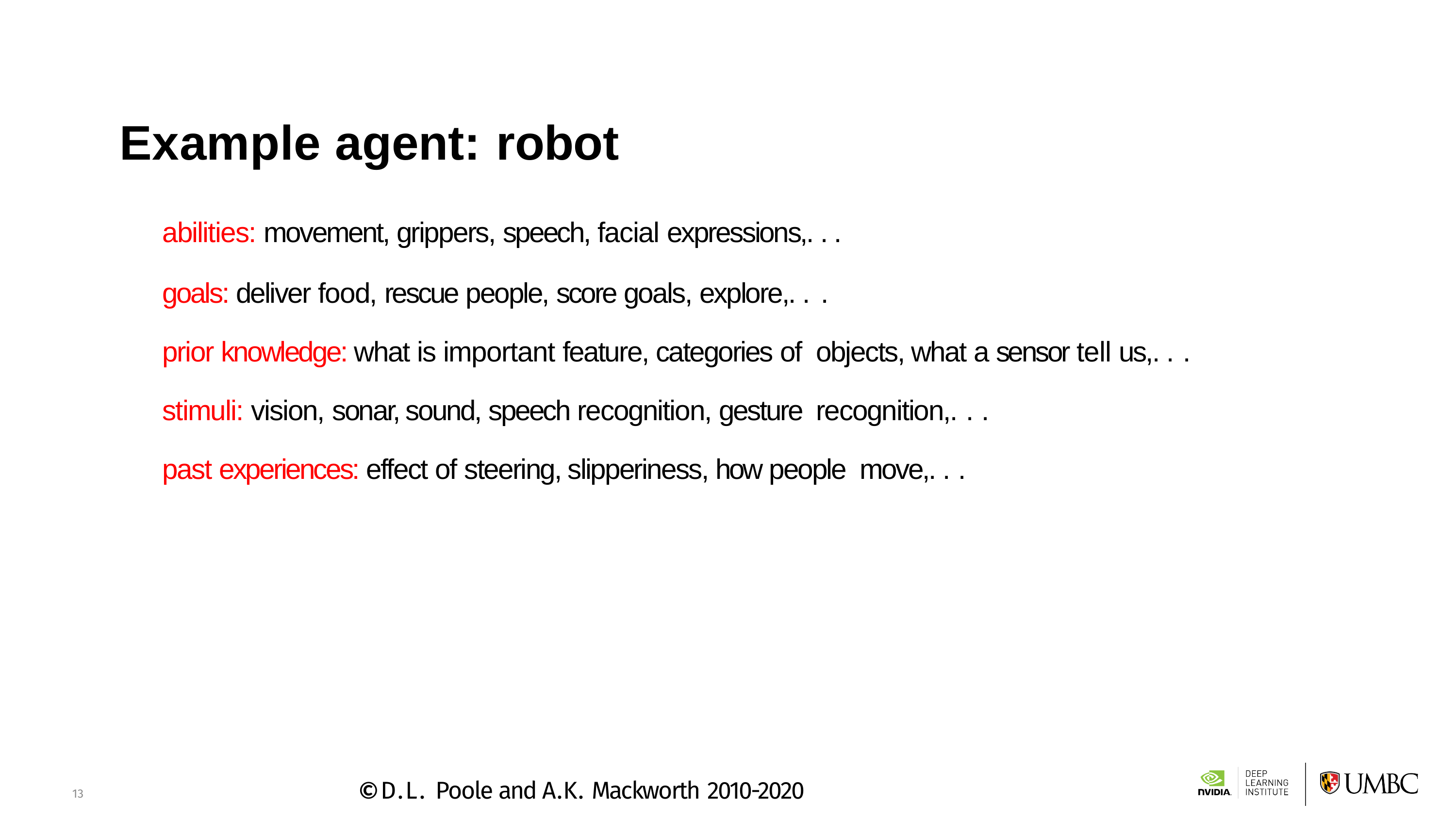

13
# Example agent: robot
abilities: movement, grippers, speech, facial expressions,. . .
goals: deliver food, rescue people, score goals, explore,. . .
prior knowledge: what is important feature, categories of  objects, what a sensor tell us,. . .
stimuli: vision, sonar, sound, speech recognition, gesture  recognition,. . .
past experiences: effect of steering, slipperiness, how people  move,. . .
©D.L. Poole and A.K. Mackworth 2010-2020